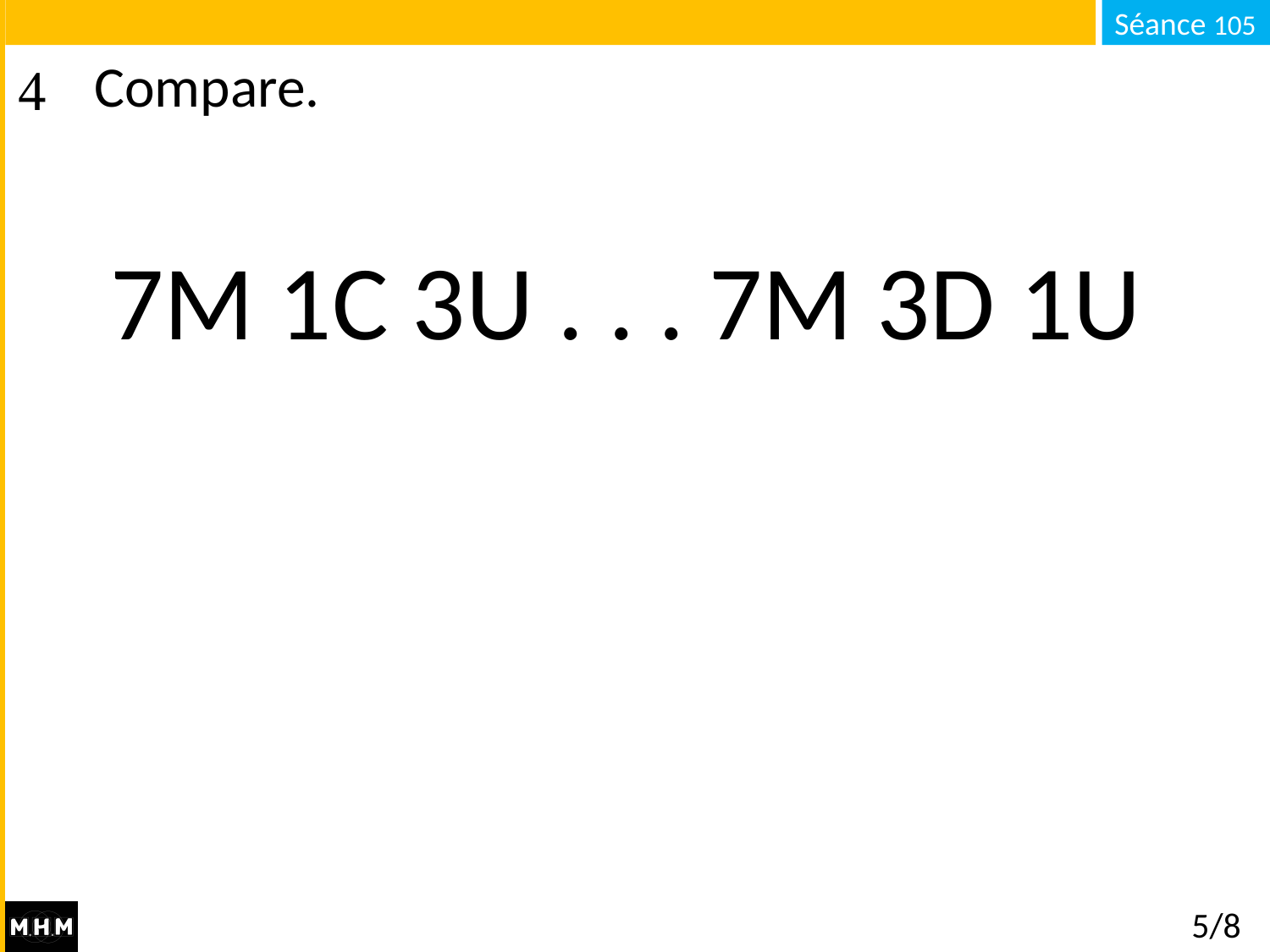

# Compare.
7M 1C 3U . . . 7M 3D 1U
5/8